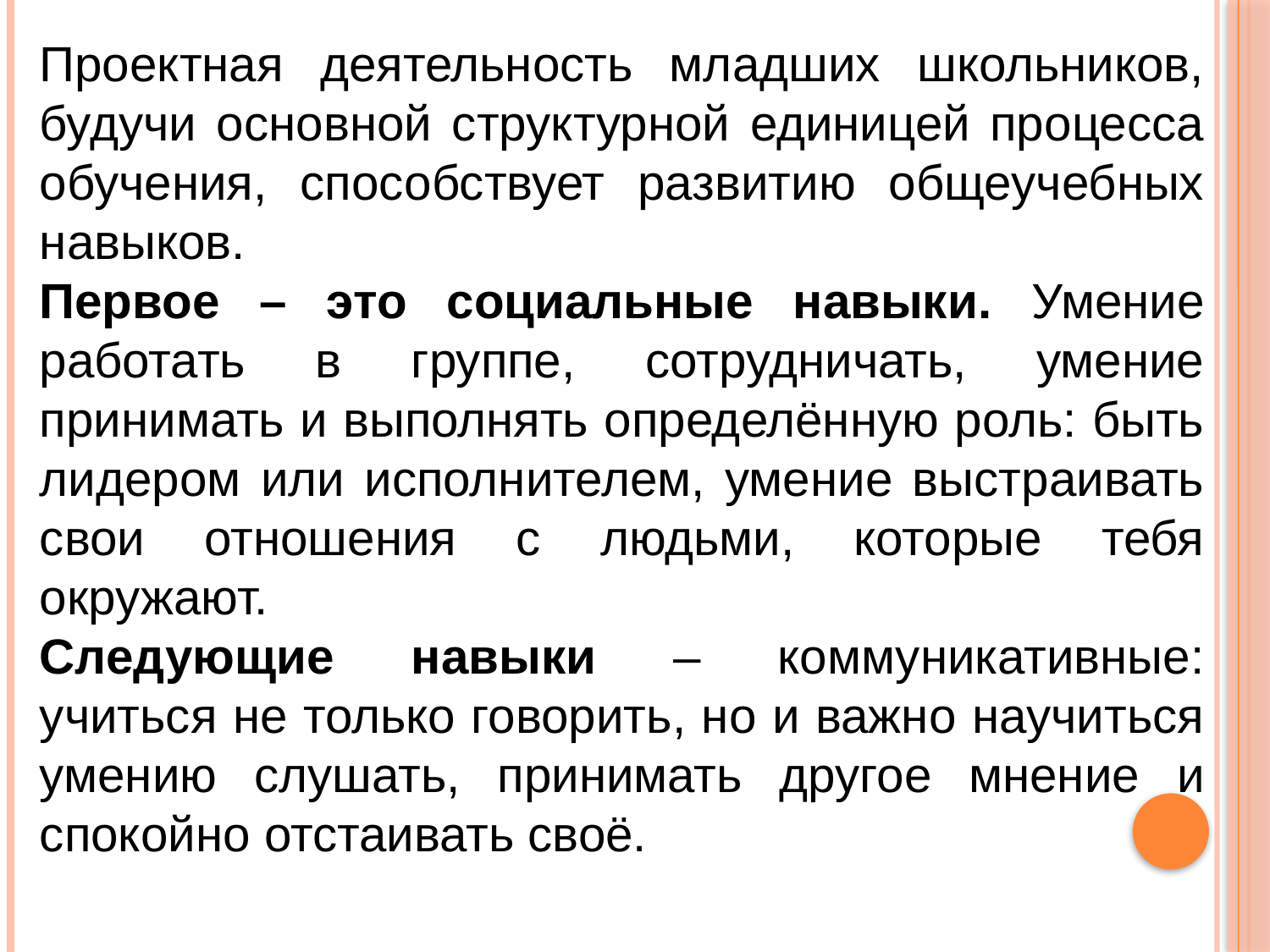

Проектная деятельность младших школьников, будучи основной структурной единицей процесса обучения, способствует развитию общеучебных навыков.
Первое – это социальные навыки. Умение работать в группе, сотрудничать, умение принимать и выполнять определённую роль: быть лидером или исполнителем, умение выстраивать свои отношения с людьми, которые тебя окружают.
Следующие навыки – коммуникативные: учиться не только говорить, но и важно научиться умению слушать, принимать другое мнение и спокойно отстаивать своё.